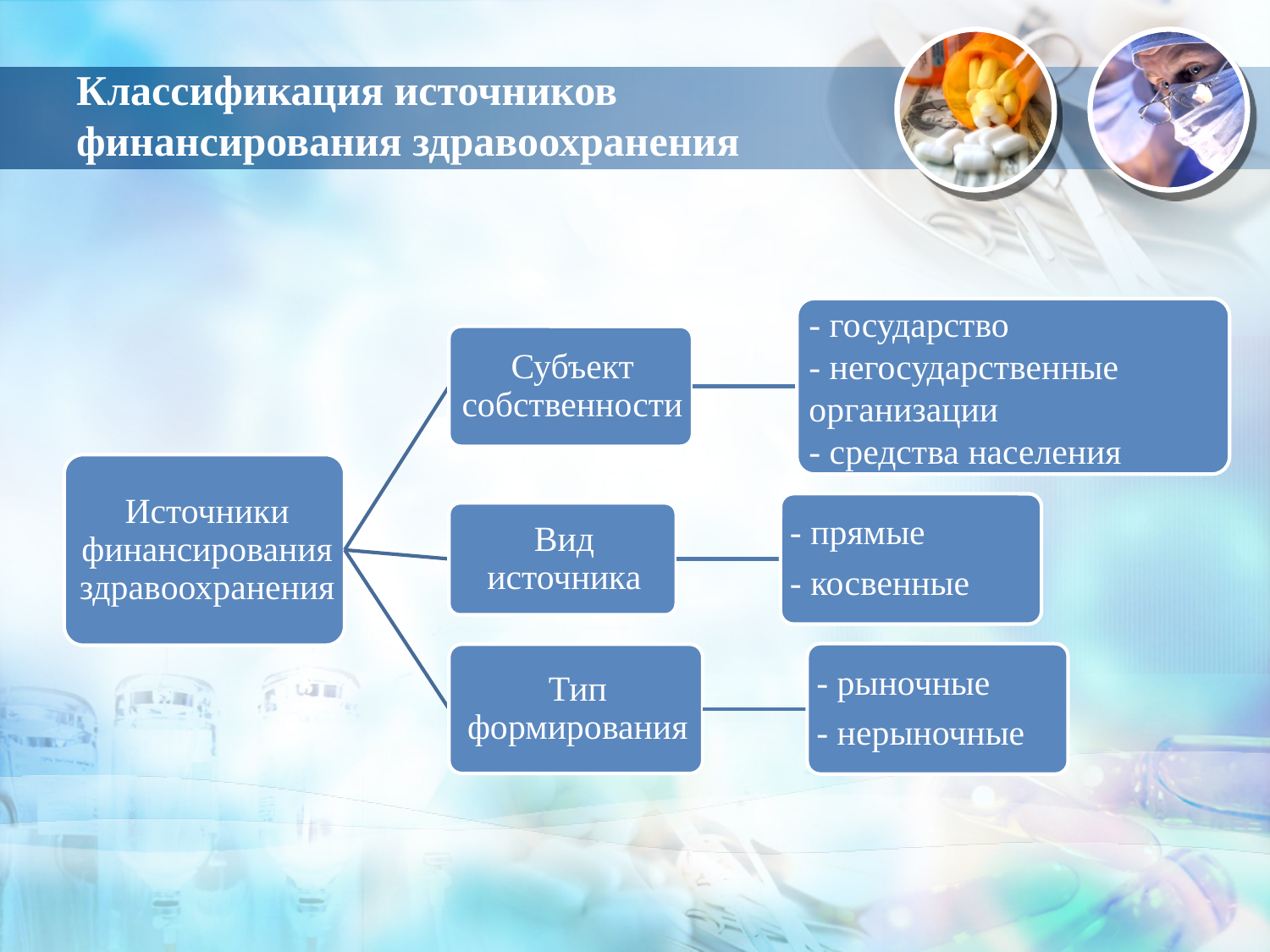

# Классификация источников финансирования здравоохранения
Источники финансирования здравоохранения

Субъект собственности

- государство
- негосударственные организации
- средства населения

Вид источника

- прямые
- косвенные

Тип формирования

- рыночные
- нерыночные